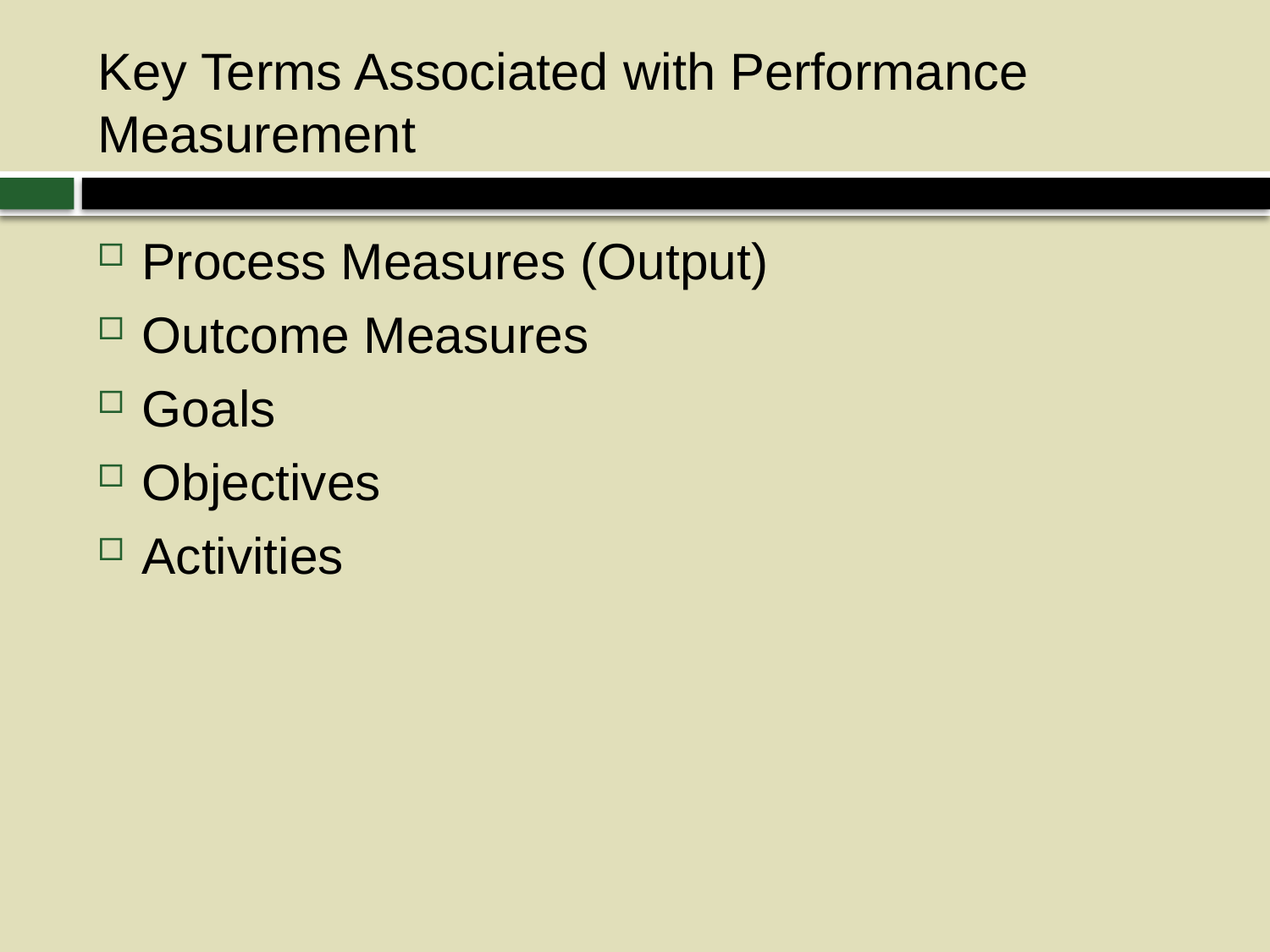

# Key Terms Associated with Performance Measurement
Process Measures (Output)
Outcome Measures
Goals
Objectives
Activities